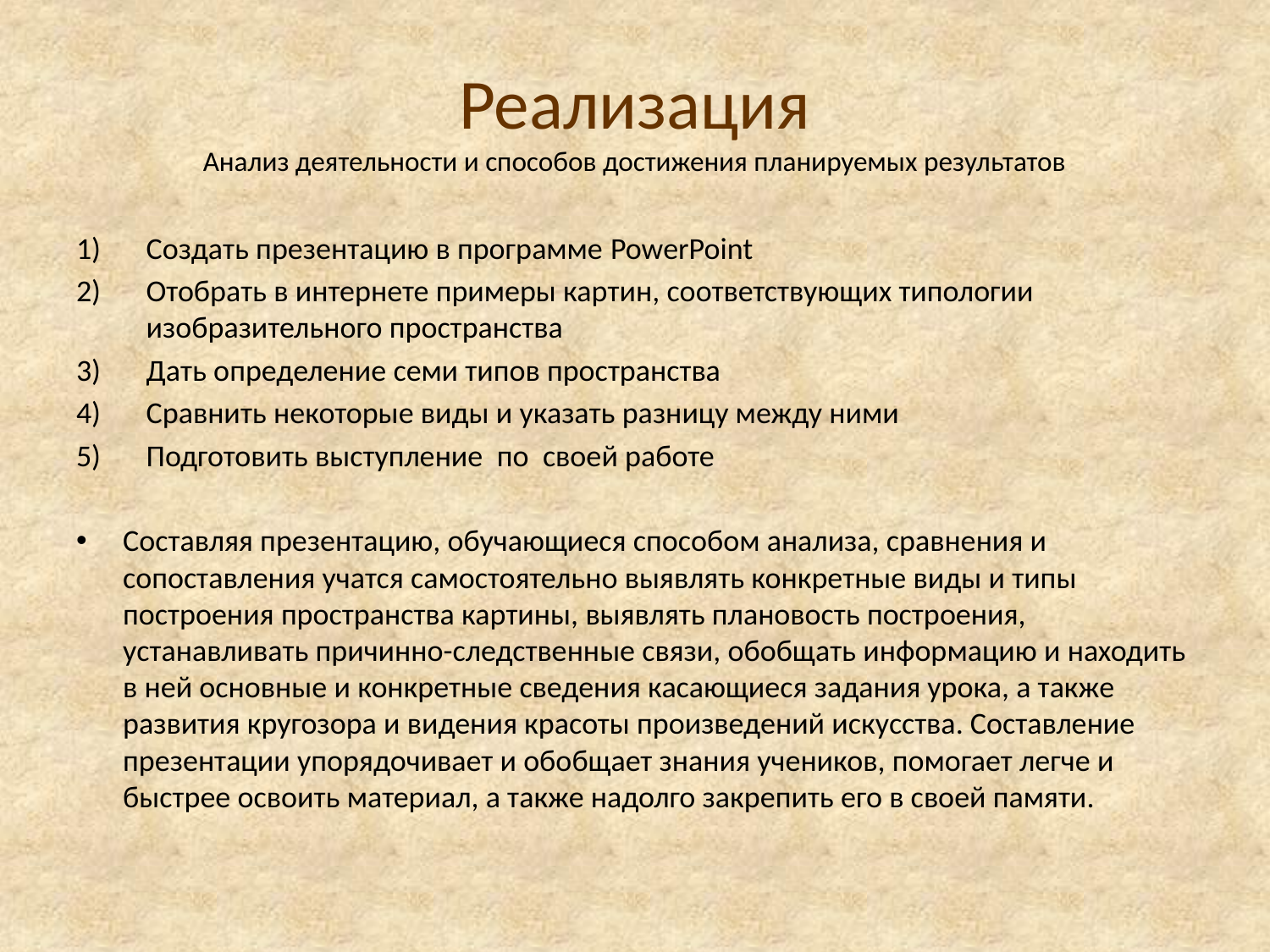

# Реализация Анализ деятельности и способов достижения планируемых результатов
Создать презентацию в программе PowerPoint
Отобрать в интернете примеры картин, соответствующих типологии изобразительного пространства
Дать определение семи типов пространства
Сравнить некоторые виды и указать разницу между ними
Подготовить выступление  по  своей работе

Составляя презентацию, обучающиеся способом анализа, сравнения и сопоставления учатся самостоятельно выявлять конкретные виды и типы построения пространства картины, выявлять плановость построения, устанавливать причинно-следственные связи, обобщать информацию и находить в ней основные и конкретные сведения касающиеся задания урока, а также развития кругозора и видения красоты произведений искусства. Составление презентации упорядочивает и обобщает знания учеников, помогает легче и быстрее освоить материал, а также надолго закрепить его в своей памяти.